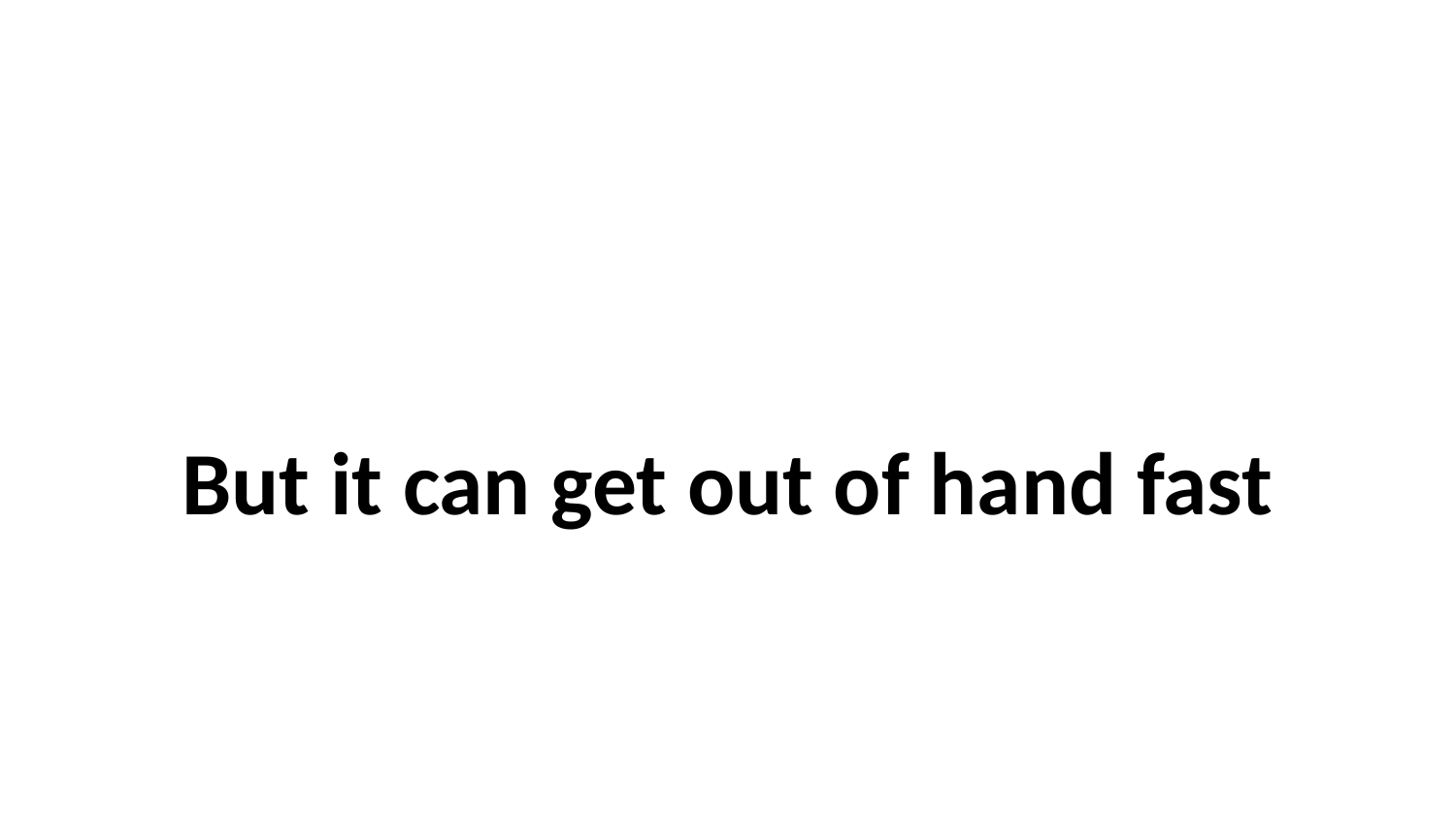

# But it can get out of hand fast